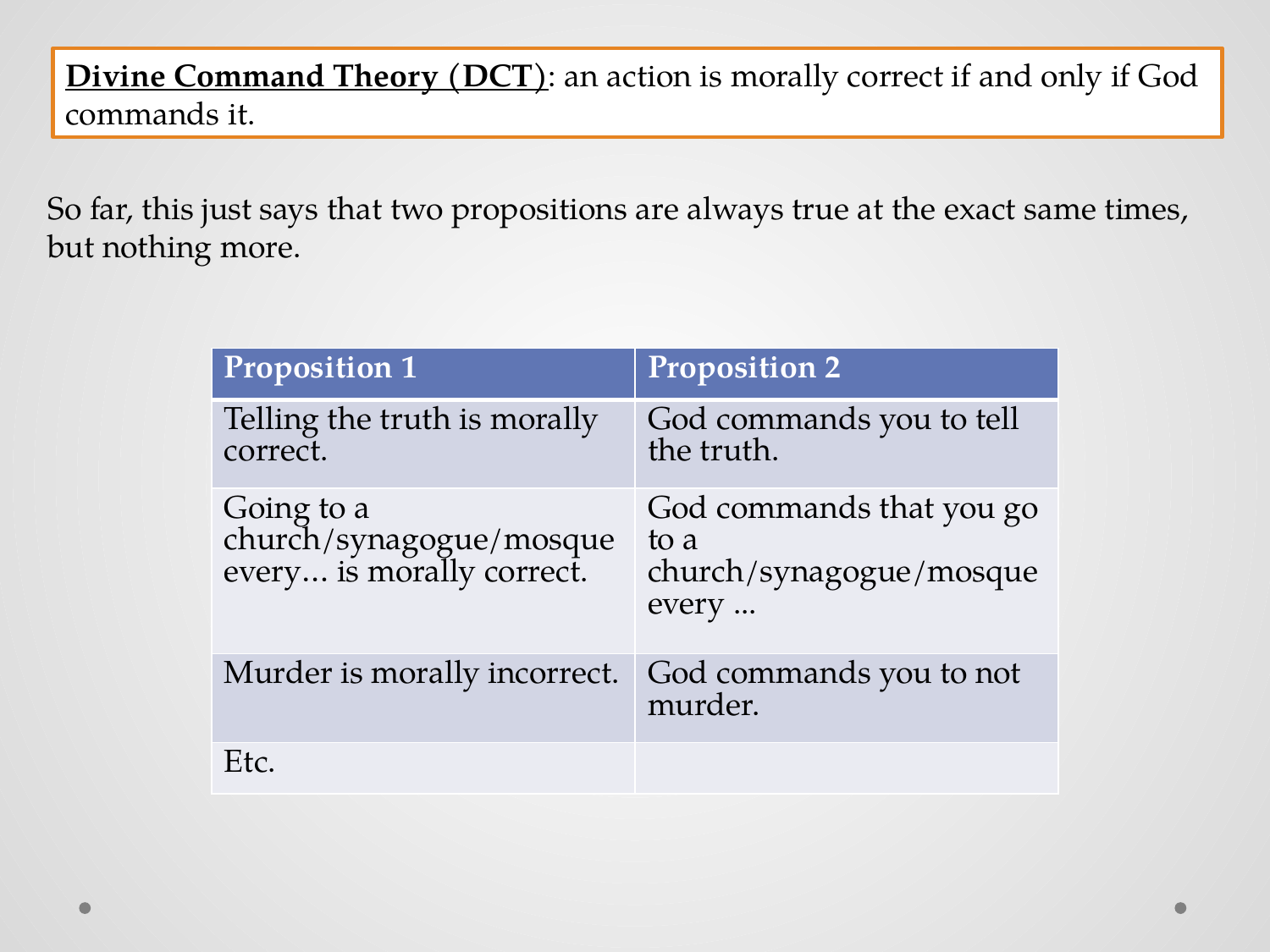

Divine Command Theory (DCT): an action is morally correct if and only if God commands it.
So far, this just says that two propositions are always true at the exact same times, but nothing more.

| Proposition 1 | Proposition 2 |
| --- | --- |
| Telling the truth is morally correct. | God commands you to tell the truth. |
| Going to a church/synagogue/mosque every… is morally correct. | God commands that you go to a church/synagogue/mosque every ... |
| Murder is morally incorrect. | God commands you to not murder. |
| Etc. |  |